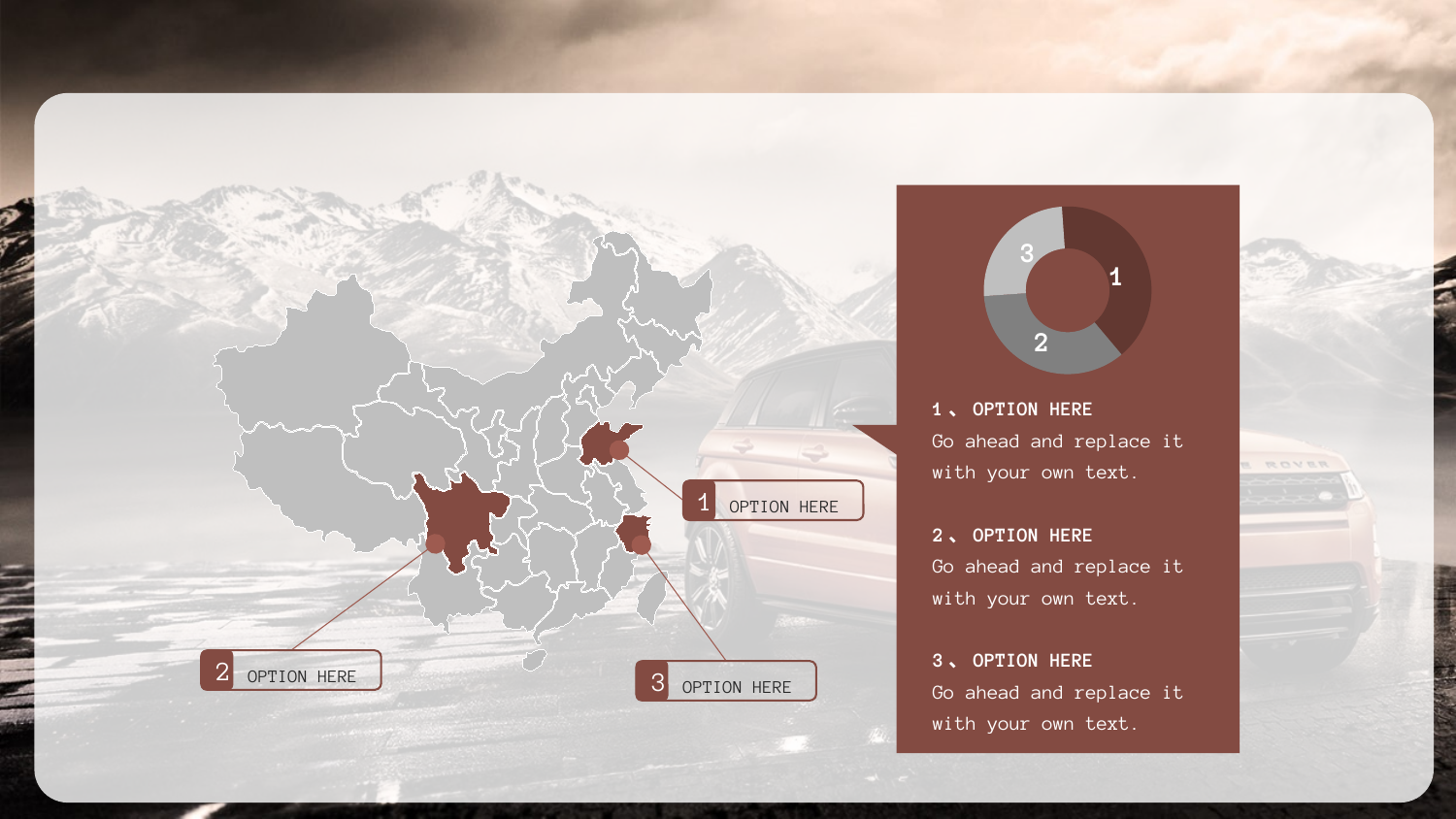

#

### Chart

| Category | Sales |
|---|---|
| 1st Qtr | 40.0 |
| 2nd Qtr | 35.0 |
| 3rd Qtr | 25.0 |
3

1

2
1、OPTION HERE
Go ahead and replace it with your own text.

2、OPTION HERE
Go ahead and replace it with your own text.

3、OPTION HERE
Go ahead and replace it with your own text.
1
OPTION HERE

2
OPTION HERE

3
OPTION HERE